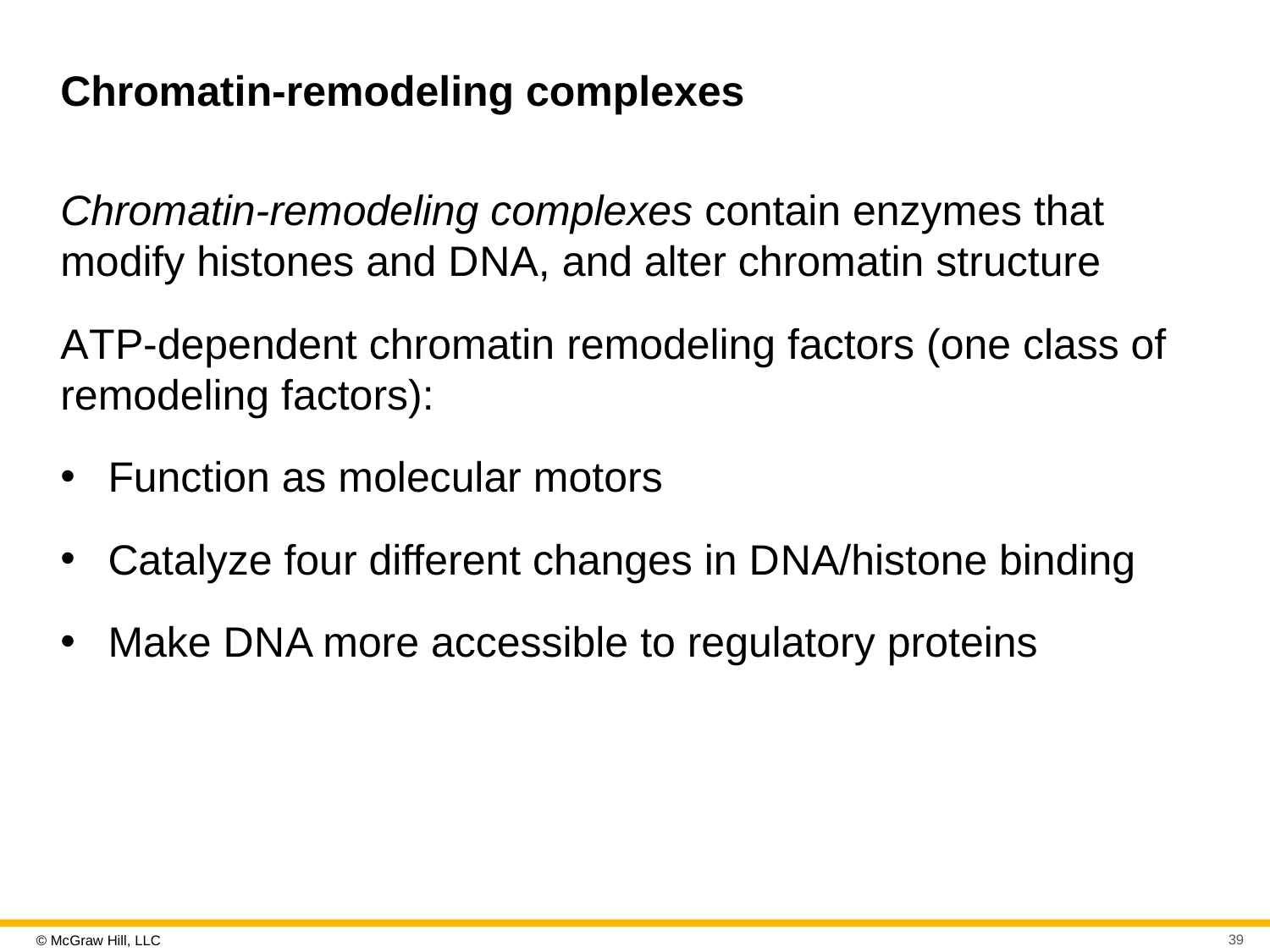

# Chromatin-remodeling complexes
Chromatin-remodeling complexes contain enzymes that modify histones and D N A, and alter chromatin structure
A T P-dependent chromatin remodeling factors (one class of remodeling factors):
Function as molecular motors
Catalyze four different changes in D N A/histone binding
Make D N A more accessible to regulatory proteins
39